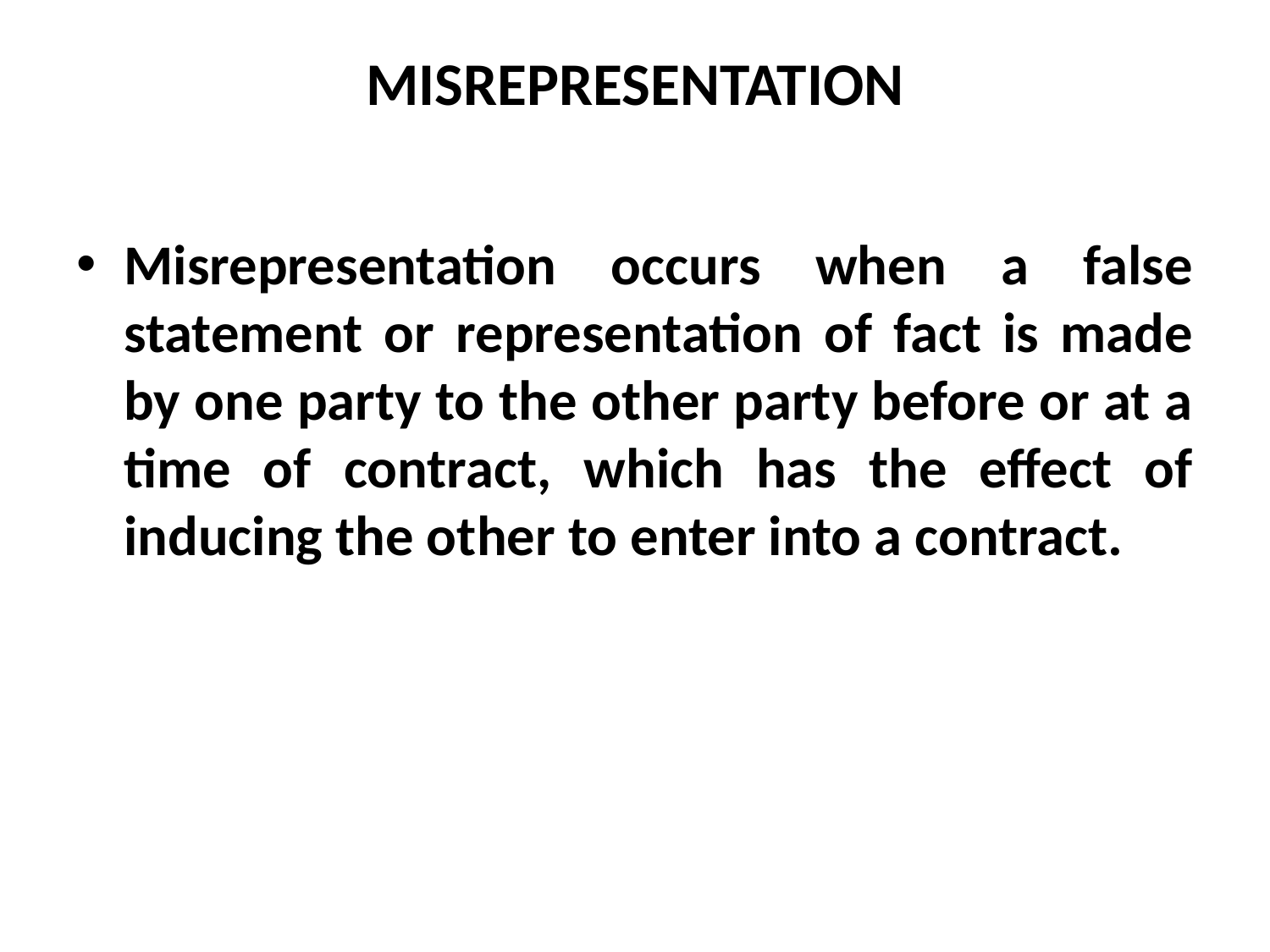

# MISREPRESENTATION
Misrepresentation occurs when a false statement or representation of fact is made by one party to the other party before or at a time of contract, which has the effect of inducing the other to enter into a contract.